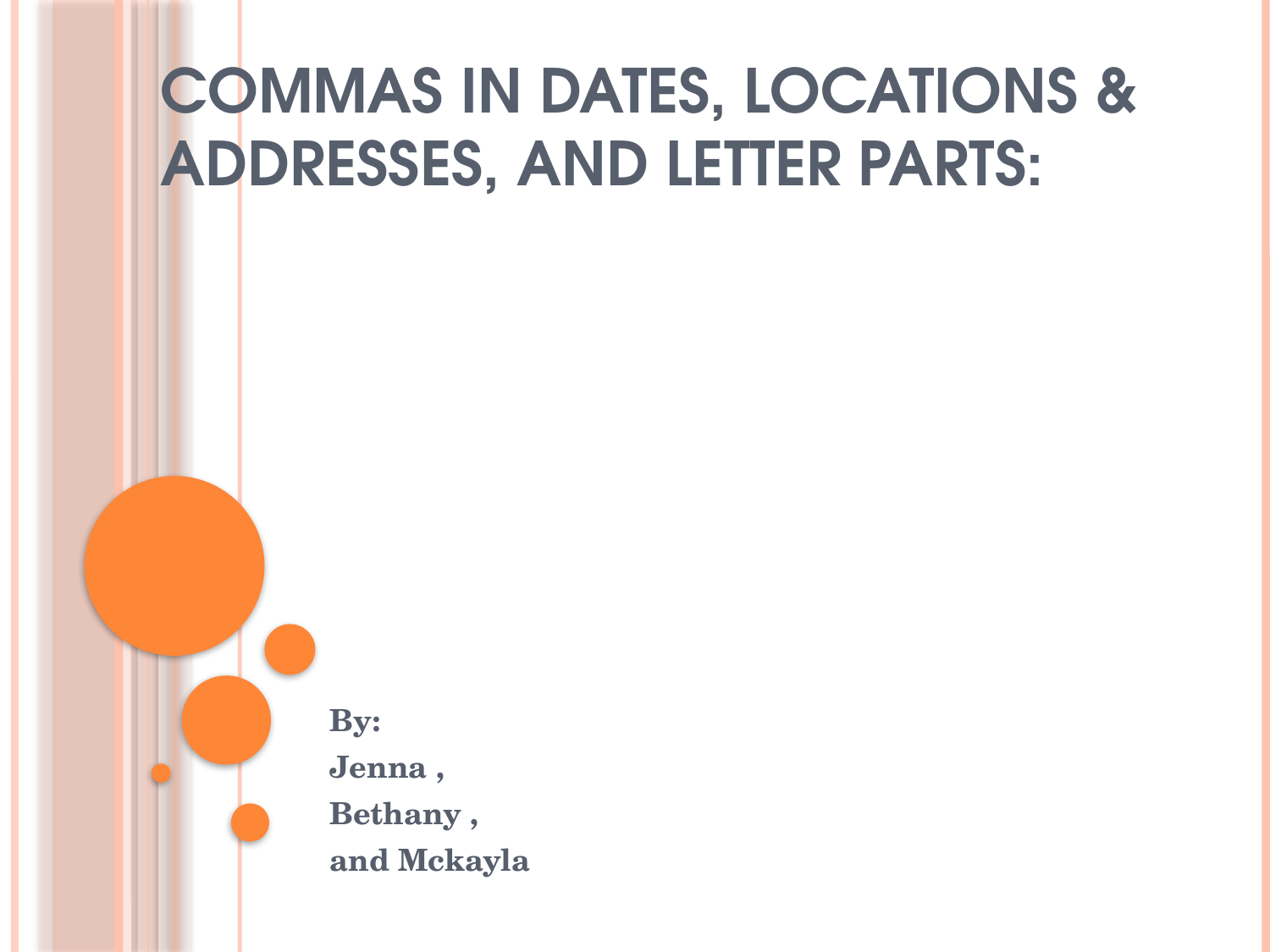

# Commas in dates, locations & addresses, and letter parts:
By:
Jenna ,
Bethany ,
and Mckayla